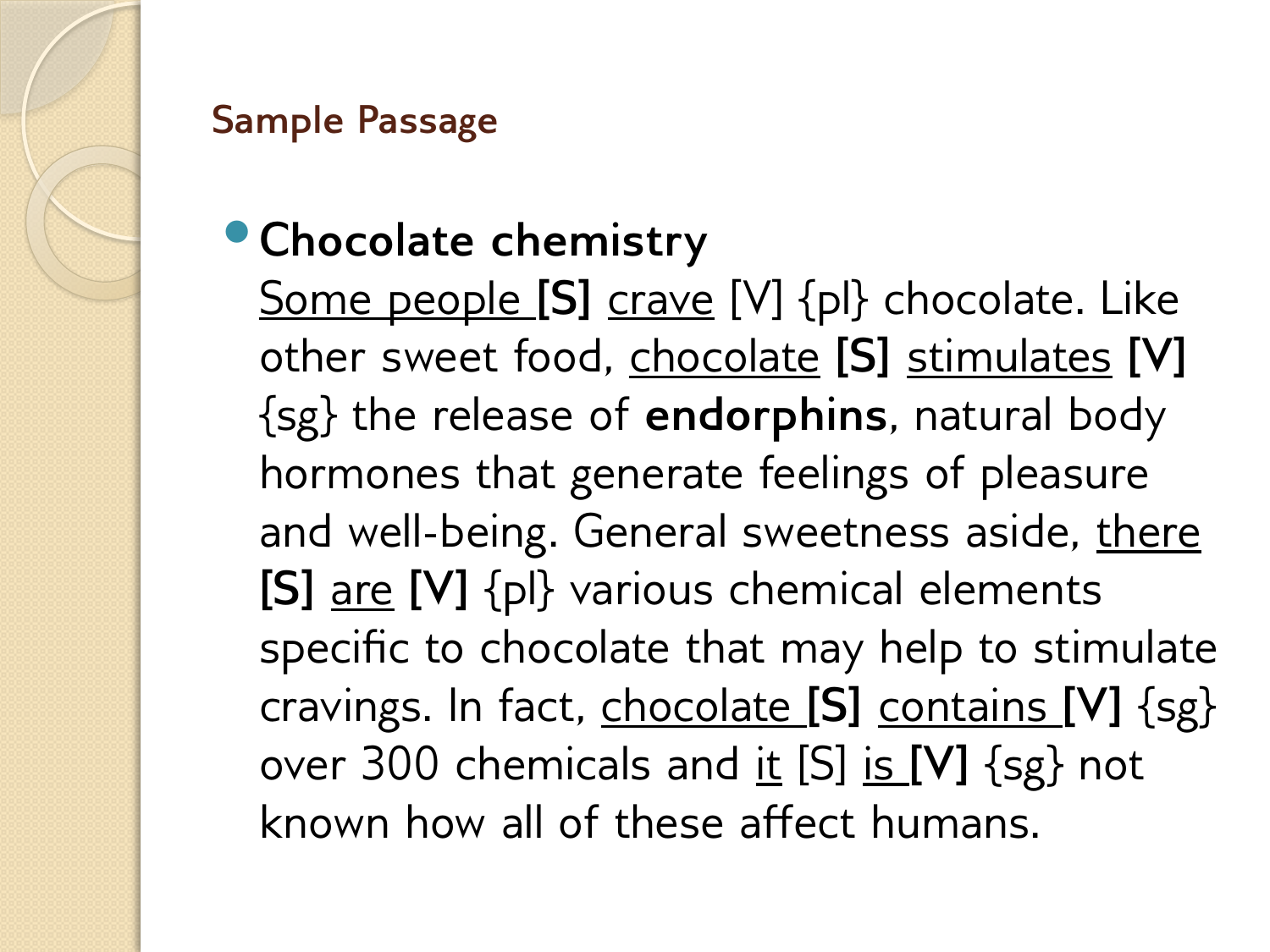

# Sample Passage
Chocolate chemistry
Some people [S] crave [V] {pl} chocolate. Like other sweet food, chocolate [S] stimulates [V] {sg} the release of endorphins, natural body hormones that generate feelings of pleasure and well-being. General sweetness aside, there [S] are [V] {pl} various chemical elements specific to chocolate that may help to stimulate cravings. In fact, chocolate [S] contains [V] {sg} over 300 chemicals and it [S] is [V] {sg} not known how all of these affect humans.